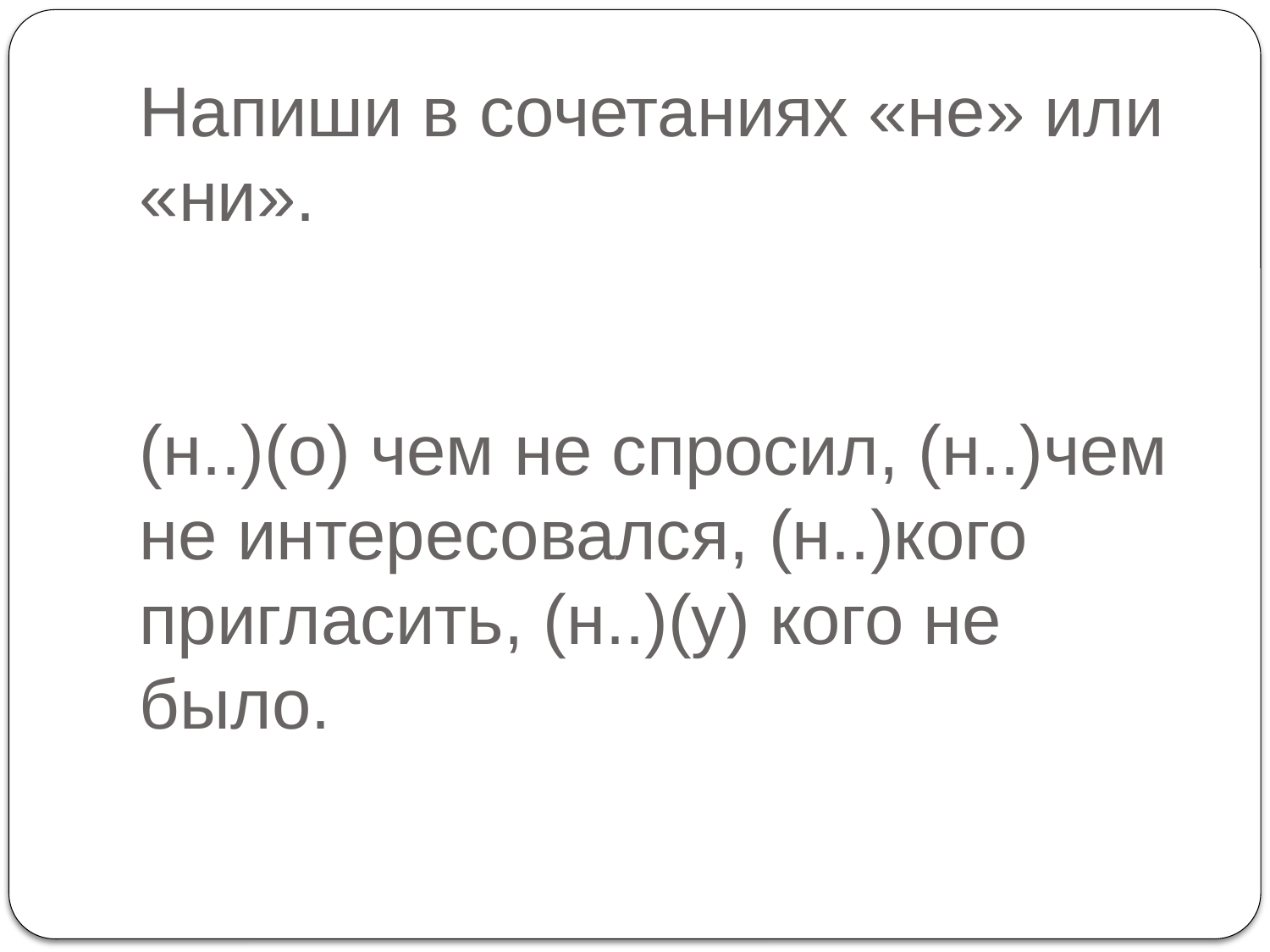

# Напиши в сочетаниях «не» или «ни». (н..)(о) чем не спросил, (н..)чем не интересовался, (н..)кого пригласить, (н..)(у) кого не было.